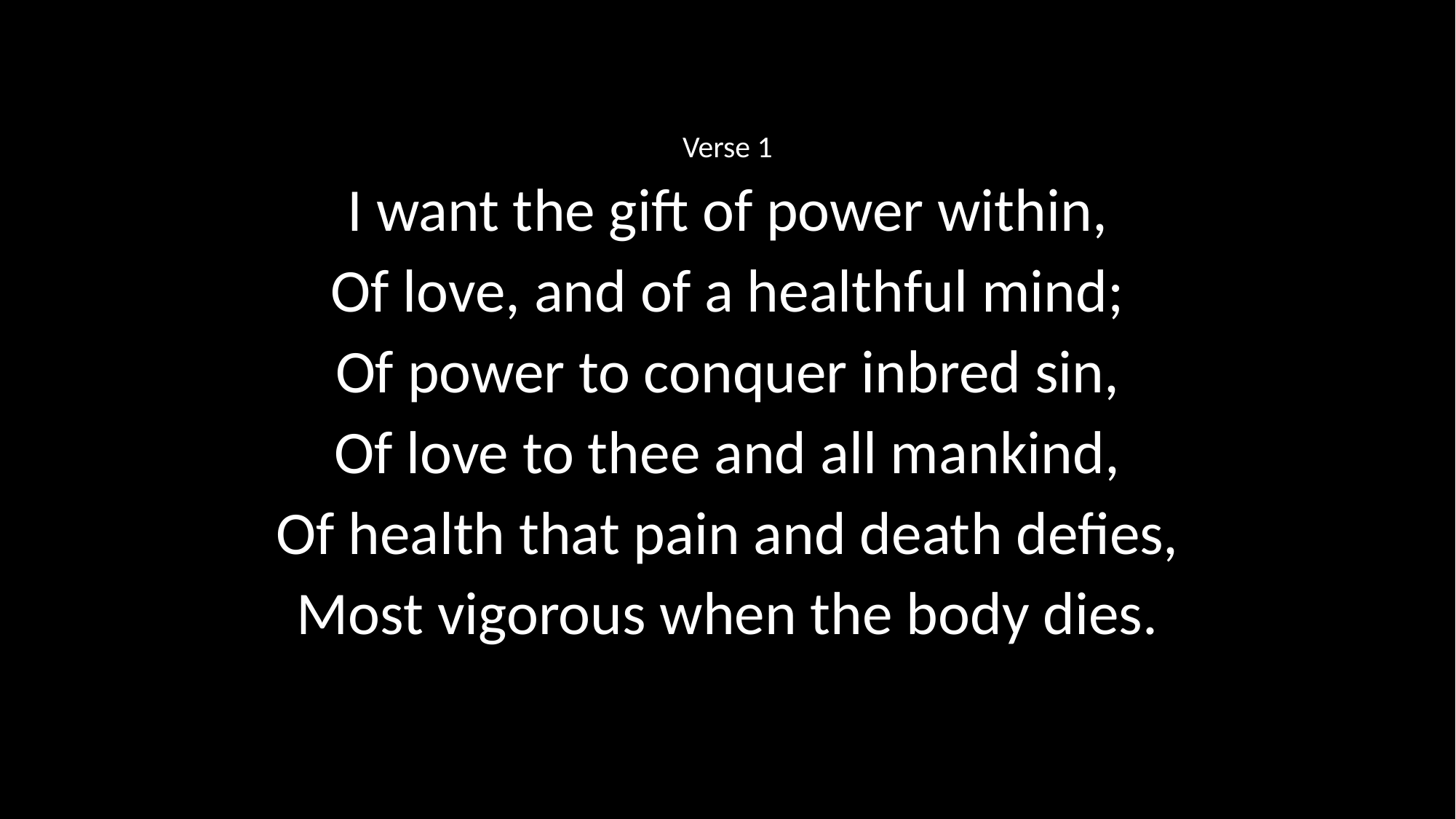

Verse 1
I want the gift of power within,
Of love, and of a healthful mind;
Of power to conquer inbred sin,
Of love to thee and all mankind,
Of health that pain and death defies,
Most vigorous when the body dies.